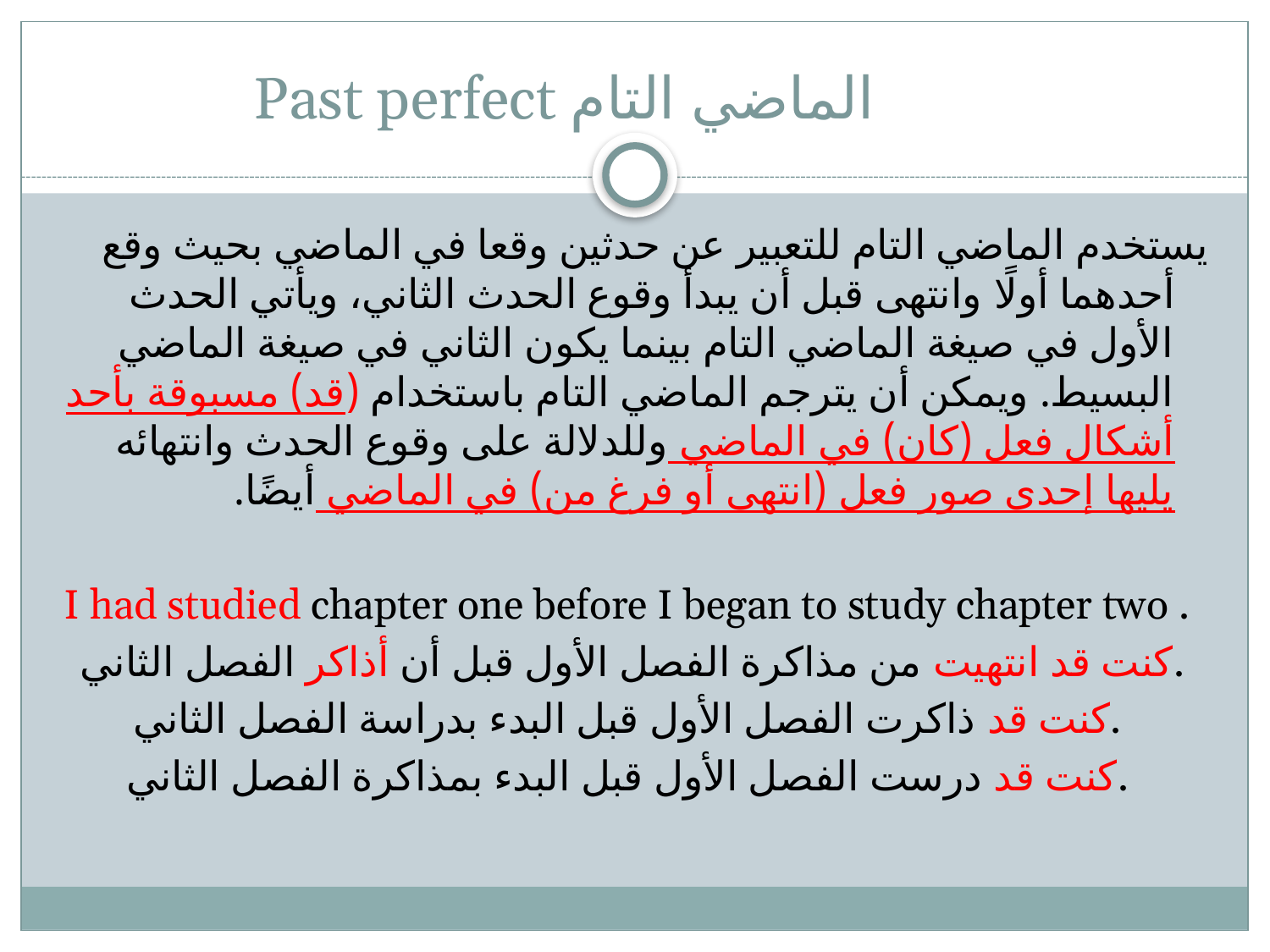

# Past perfect الماضي التام
يستخدم الماضي التام للتعبير عن حدثين وقعا في الماضي بحيث وقع أحدهما أولًا وانتهى قبل أن يبدأ وقوع الحدث الثاني، ويأتي الحدث الأول في صيغة الماضي التام بينما يكون الثاني في صيغة الماضي البسيط. ويمكن أن يترجم الماضي التام باستخدام (قد) مسبوقة بأحد أشكال فعل (كان) في الماضي وللدلالة على وقوع الحدث وانتهائه يليها إحدى صور فعل (انتهى أو فرغ من) في الماضي أيضًا.

I had studied chapter one before I began to study chapter two .
كنت قد انتهيت من مذاكرة الفصل الأول قبل أن أذاكر الفصل الثاني.
كنت قد ذاكرت الفصل الأول قبل البدء بدراسة الفصل الثاني.
كنت قد درست الفصل الأول قبل البدء بمذاكرة الفصل الثاني.